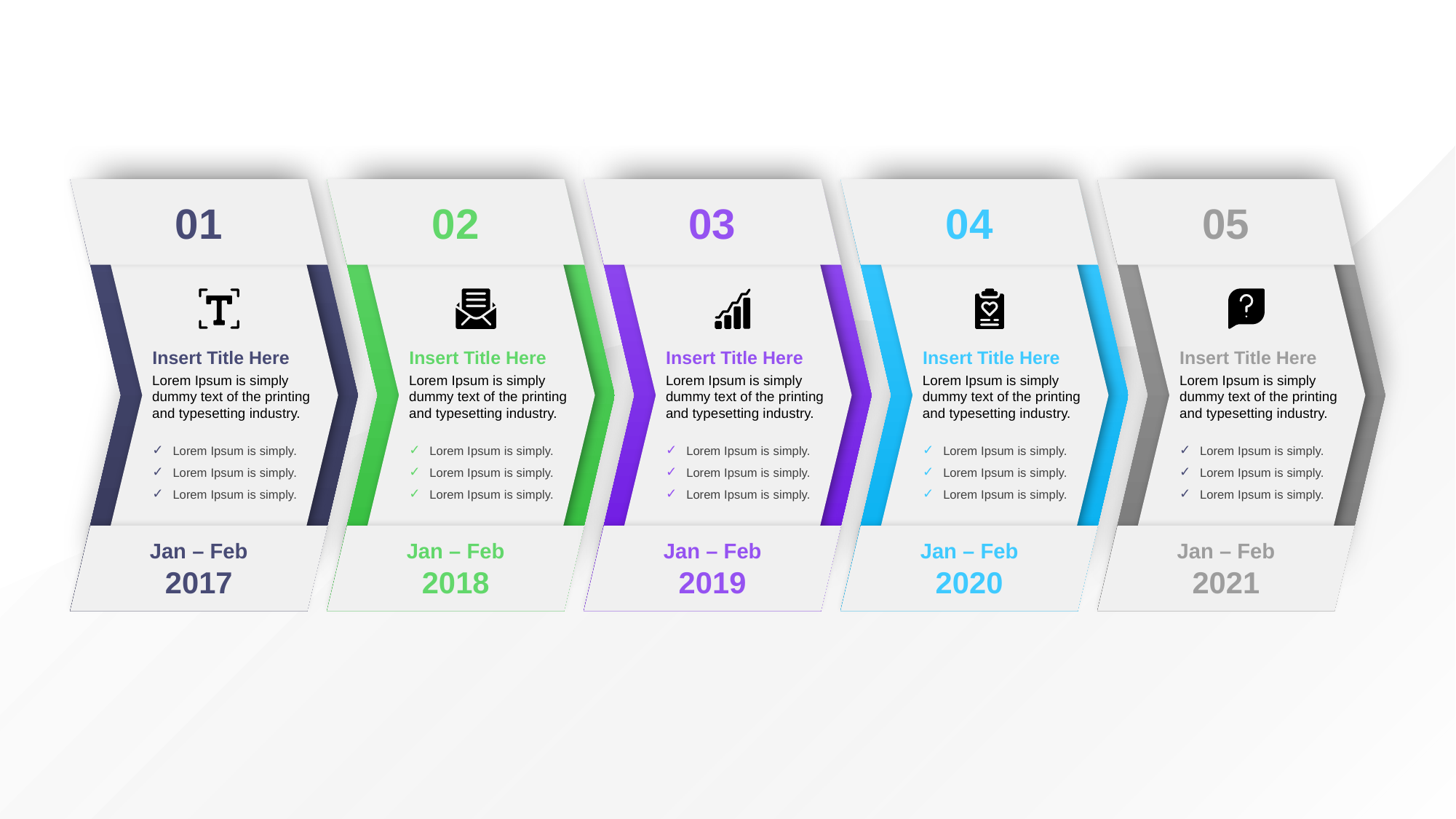

05
04
03
01
02

Insert Title Here
Insert Title Here
Insert Title Here
Insert Title Here
Insert Title Here
Lorem Ipsum is simply dummy text of the printing and typesetting industry.
Lorem Ipsum is simply dummy text of the printing and typesetting industry.
Lorem Ipsum is simply dummy text of the printing and typesetting industry.
Lorem Ipsum is simply dummy text of the printing and typesetting industry.
Lorem Ipsum is simply dummy text of the printing and typesetting industry.
Lorem Ipsum is simply.
Lorem Ipsum is simply.
Lorem Ipsum is simply.
Lorem Ipsum is simply.
Lorem Ipsum is simply.
Lorem Ipsum is simply.
Lorem Ipsum is simply.
Lorem Ipsum is simply.
Lorem Ipsum is simply.
Lorem Ipsum is simply.
Lorem Ipsum is simply.
Lorem Ipsum is simply.
Lorem Ipsum is simply.
Lorem Ipsum is simply.
Lorem Ipsum is simply.

Jan – Feb 2021
Jan – Feb 2020
Jan – Feb 2019
Jan – Feb 2017
Jan – Feb 2018